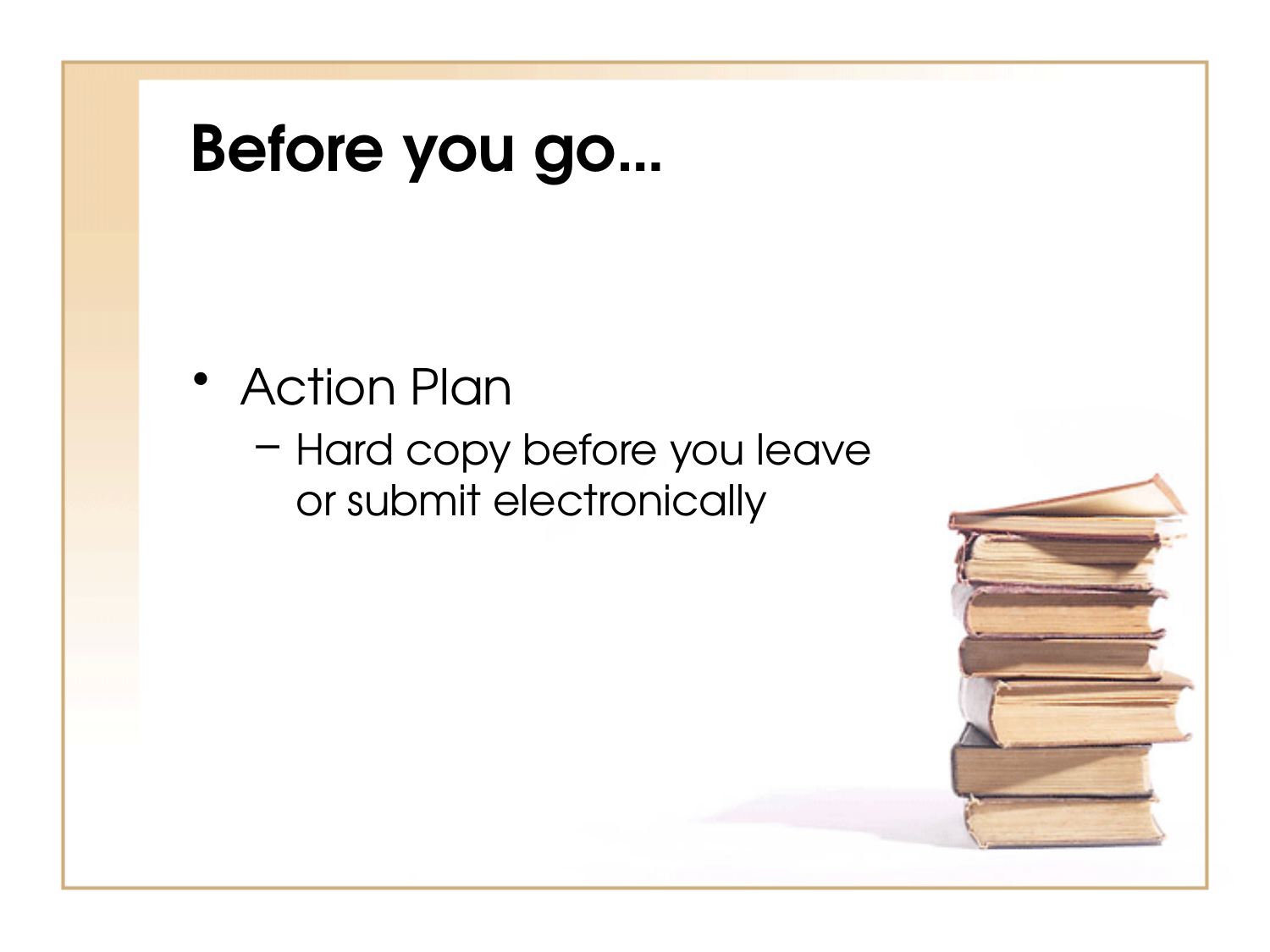

# Before you go…
Action Plan
Hard copy before you leave or submit electronically